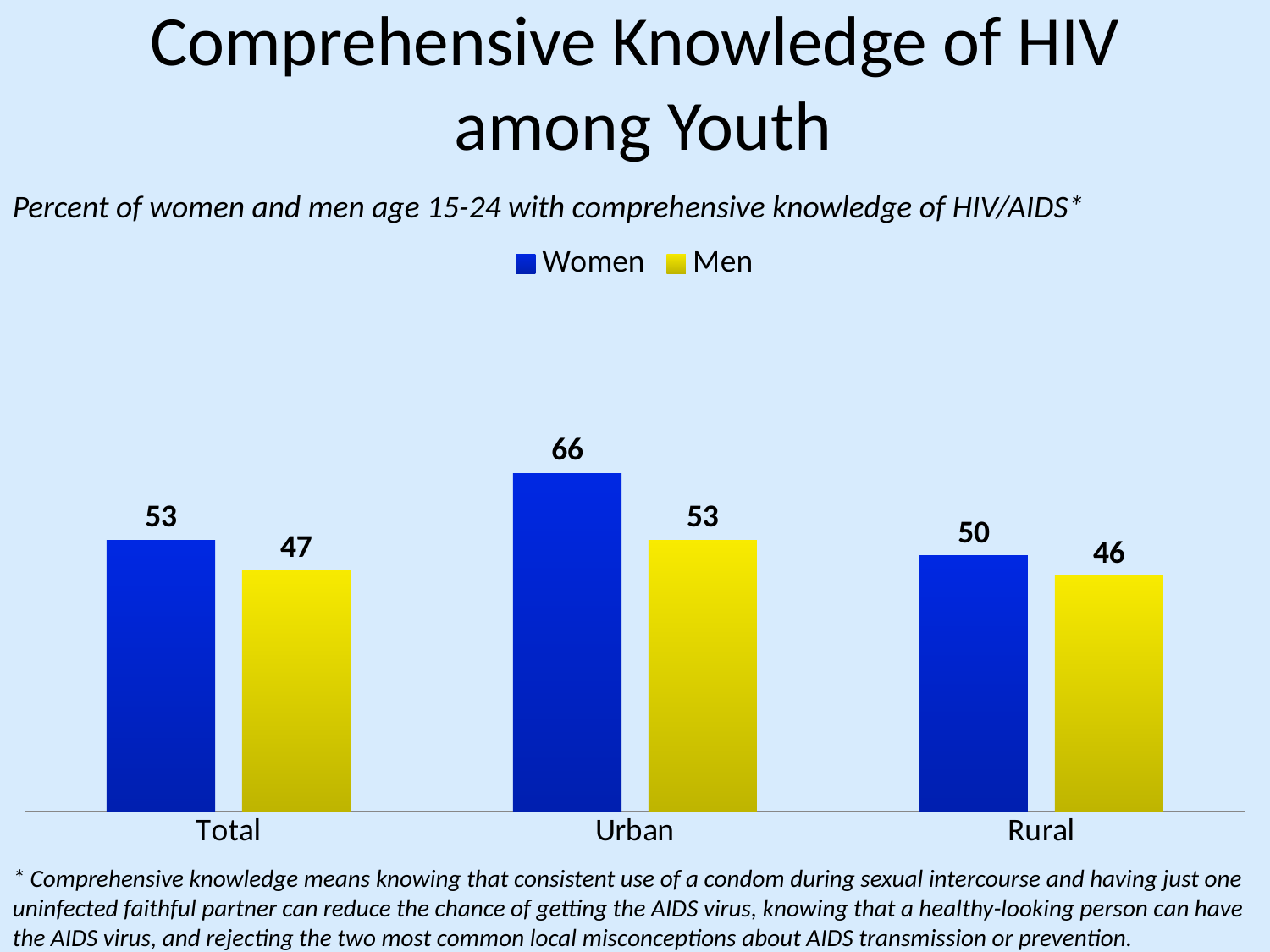

# Comprehensive Knowledge of HIV among Youth
Percent of women and men age 15-24 with comprehensive knowledge of HIV/AIDS*

### Chart

| Category | Women | Men |
|---|---|---|
| Total | 53.0 | 47.0 |
| Urban | 66.0 | 53.0 |
| Rural | 50.0 | 46.0 |
* Comprehensive knowledge means knowing that consistent use of a condom during sexual intercourse and having just one uninfected faithful partner can reduce the chance of getting the AIDS virus, knowing that a healthy-looking person can have the AIDS virus, and rejecting the two most common local misconceptions about AIDS transmission or prevention.